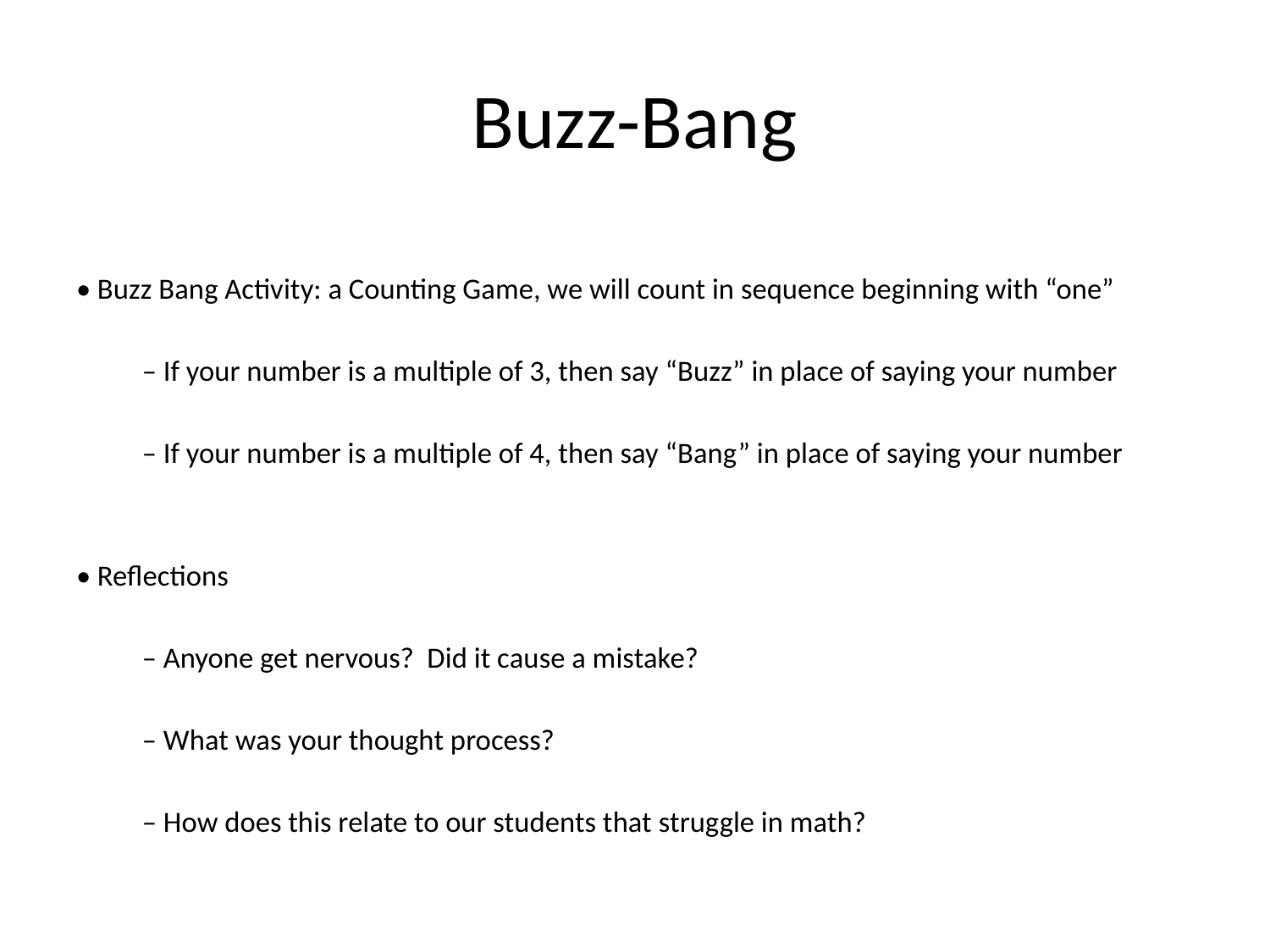

# Buzz-Bang

• Buzz Bang Activity: a Counting Game, we will count in sequence beginning with “one”

	– If your number is a multiple of 3, then say “Buzz” in place of saying your number

	– If your number is a multiple of 4, then say “Bang” in place of saying your number

• Reflections

	– Anyone get nervous?  Did it cause a mistake?

	– What was your thought process?

	– How does this relate to our students that struggle in math?